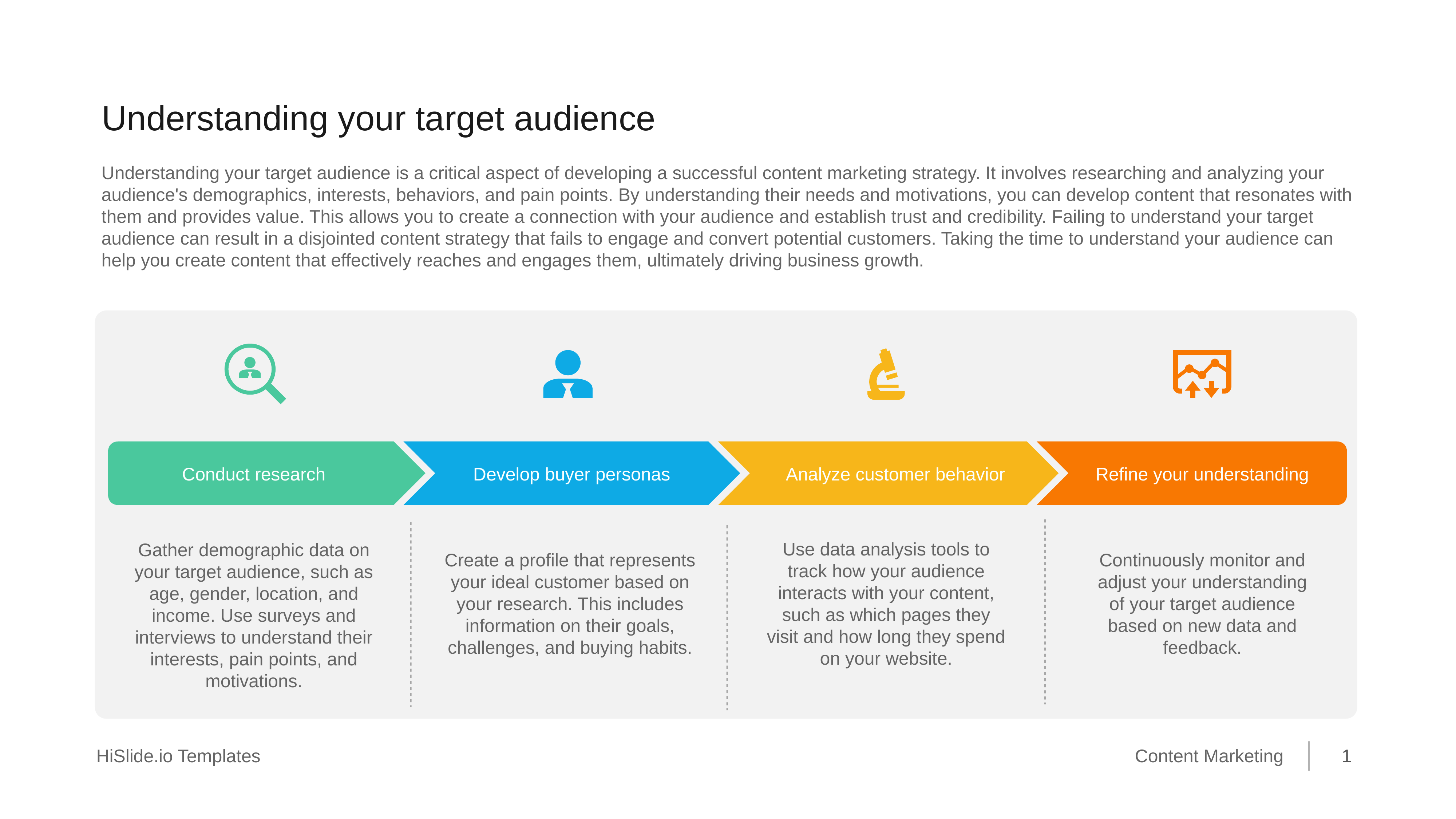

Understanding your target audience
Understanding your target audience is a critical aspect of developing a successful content marketing strategy. It involves researching and analyzing your audience's demographics, interests, behaviors, and pain points. By understanding their needs and motivations, you can develop content that resonates with them and provides value. This allows you to create a connection with your audience and establish trust and credibility. Failing to understand your target audience can result in a disjointed content strategy that fails to engage and convert potential customers. Taking the time to understand your audience can help you create content that effectively reaches and engages them, ultimately driving business growth.

Conduct research
Develop buyer personas
Analyze customer behavior
Refine your understanding

Create a profile that represents your ideal customer based on your research. This includes information on their goals, challenges, and buying habits.
Use data analysis tools to track how your audience interacts with your content, such as which pages they visit and how long they spend on your website.
Continuously monitor and adjust your understanding of your target audience based on new data and feedback.
Gather demographic data on your target audience, such as age, gender, location, and income. Use surveys and interviews to understand their interests, pain points, and motivations.
1